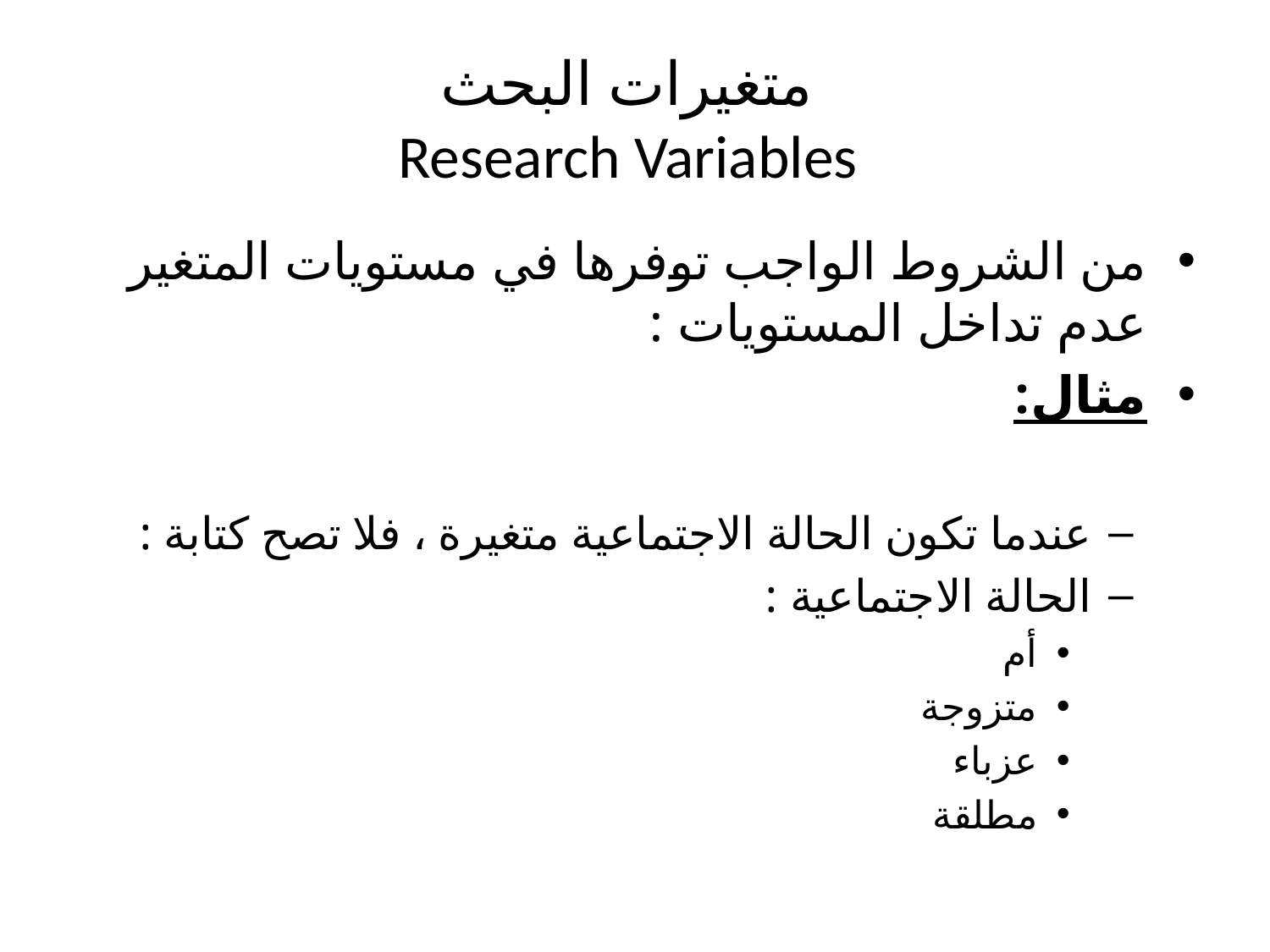

# متغيرات البحث Research Variables
من الشروط الواجب توفرها في مستويات المتغير عدم تداخل المستويات :
مثال:

عندما تكون الحالة الاجتماعية متغيرة ، فلا تصح كتابة :
الحالة الاجتماعية :
أم
متزوجة
عزباء
مطلقة